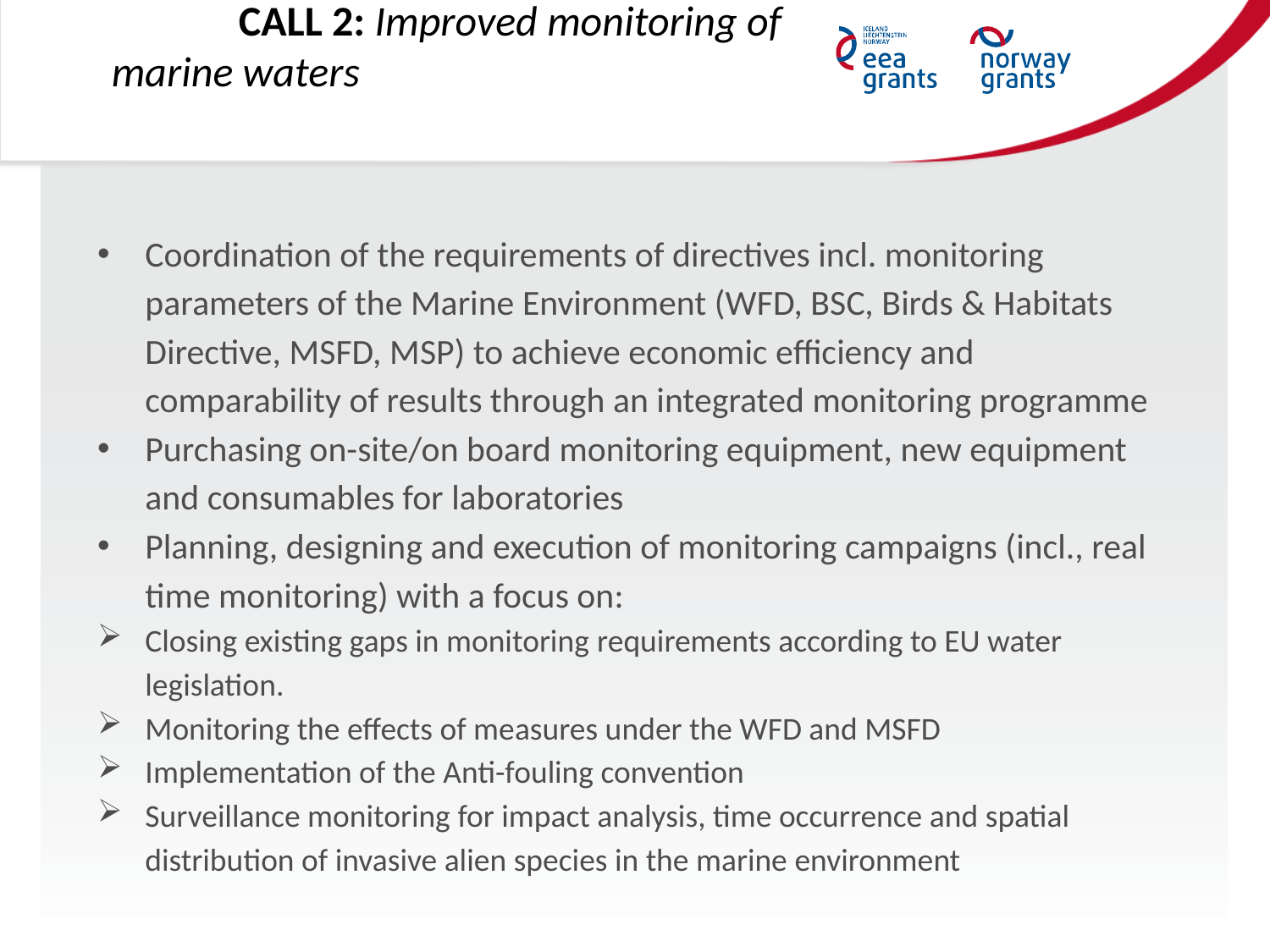

CALL 2: Improved monitoring of marine waters
Coordination of the requirements of directives incl. monitoring parameters of the Marine Environment (WFD, BSC, Birds & Habitats Directive, MSFD, MSP) to achieve economic efficiency and comparability of results through an integrated monitoring programme
Purchasing on-site/on board monitoring equipment, new equipment and consumables for laboratories
Planning, designing and execution of monitoring campaigns (incl., real time monitoring) with a focus on:
Closing existing gaps in monitoring requirements according to EU water legislation.
Monitoring the effects of measures under the WFD and MSFD
Implementation of the Anti-fouling convention
Surveillance monitoring for impact analysis, time occurrence and spatial distribution of invasive alien species in the marine environment